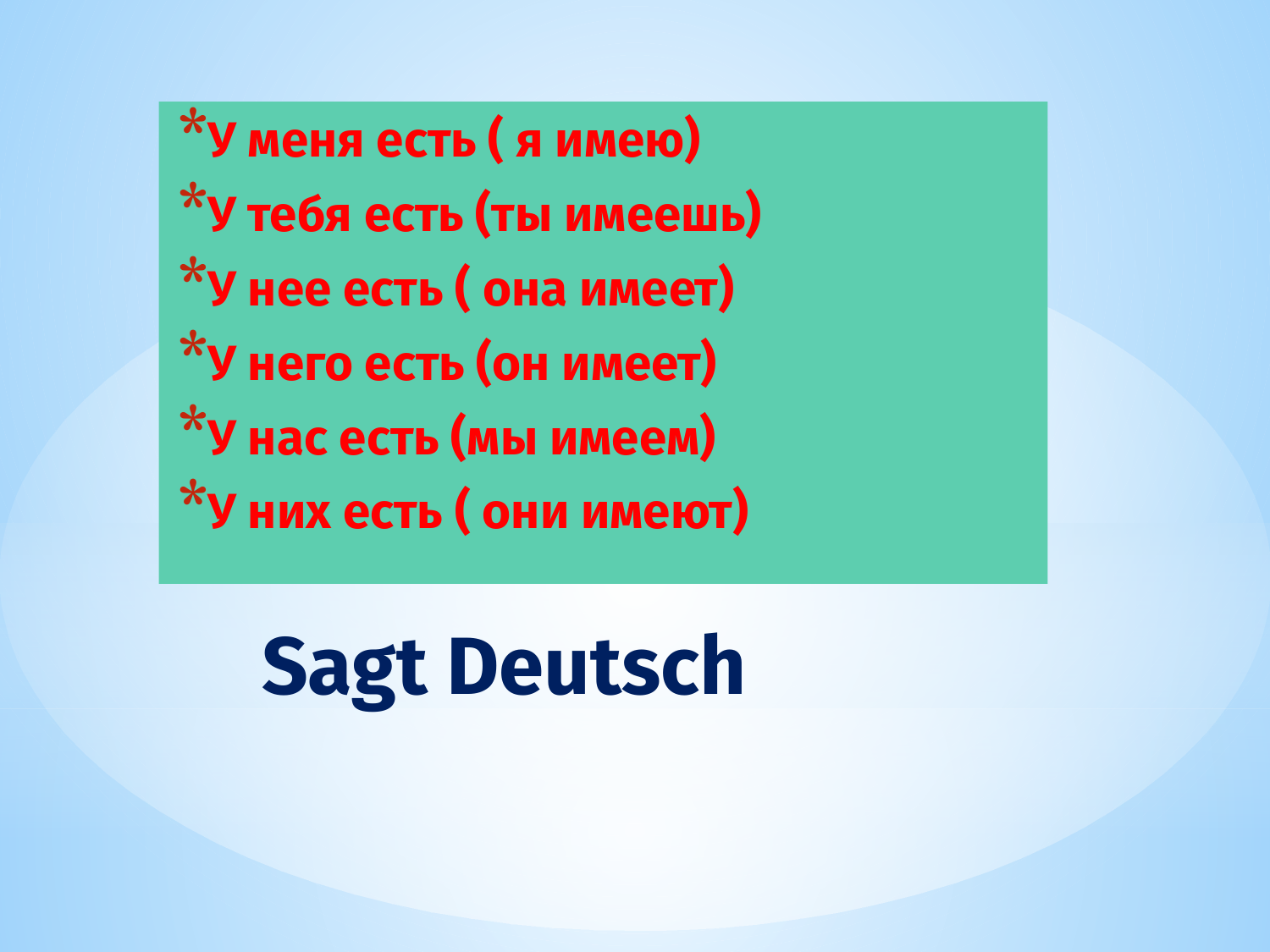

У меня есть ( я имею)
У тебя есть (ты имеешь)
У нее есть ( она имеет)
У него есть (он имеет)
У нас есть (мы имеем)
У них есть ( они имеют)
# Sagt Deutsch